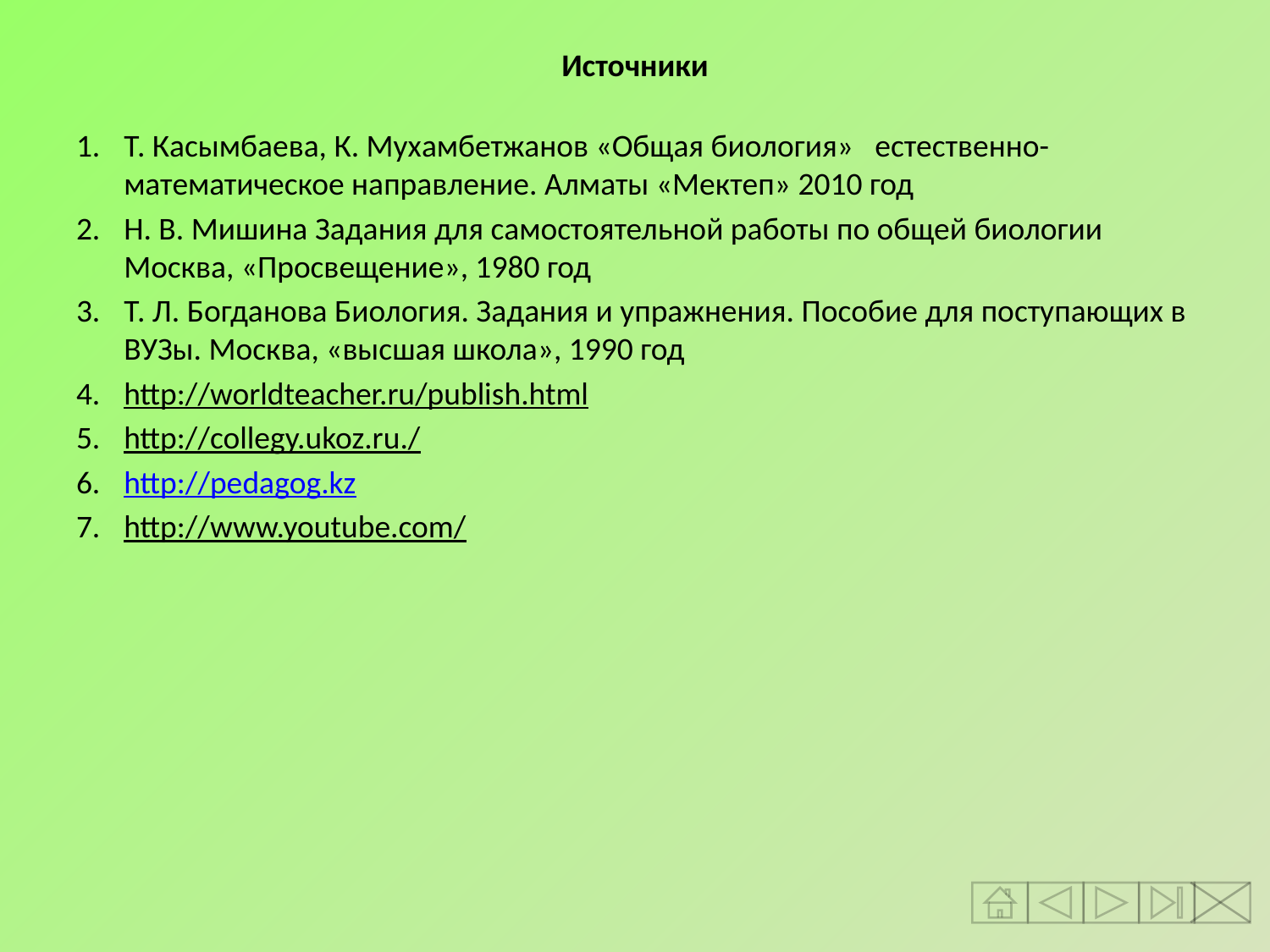

# Источники
Т. Касымбаева, К. Мухамбетжанов «Общая биология»   естественно-математическое направление. Алматы «Мектеп» 2010 год
Н. В. Мишина Задания для самостоятельной работы по общей биологии  Москва, «Просвещение», 1980 год
Т. Л. Богданова Биология. Задания и упражнения. Пособие для поступающих в ВУЗы. Москва, «высшая школа», 1990 год
http://worldteacher.ru/publish.html
http://collegy.ukoz.ru./
http://pedagog.kz
http://www.youtube.com/